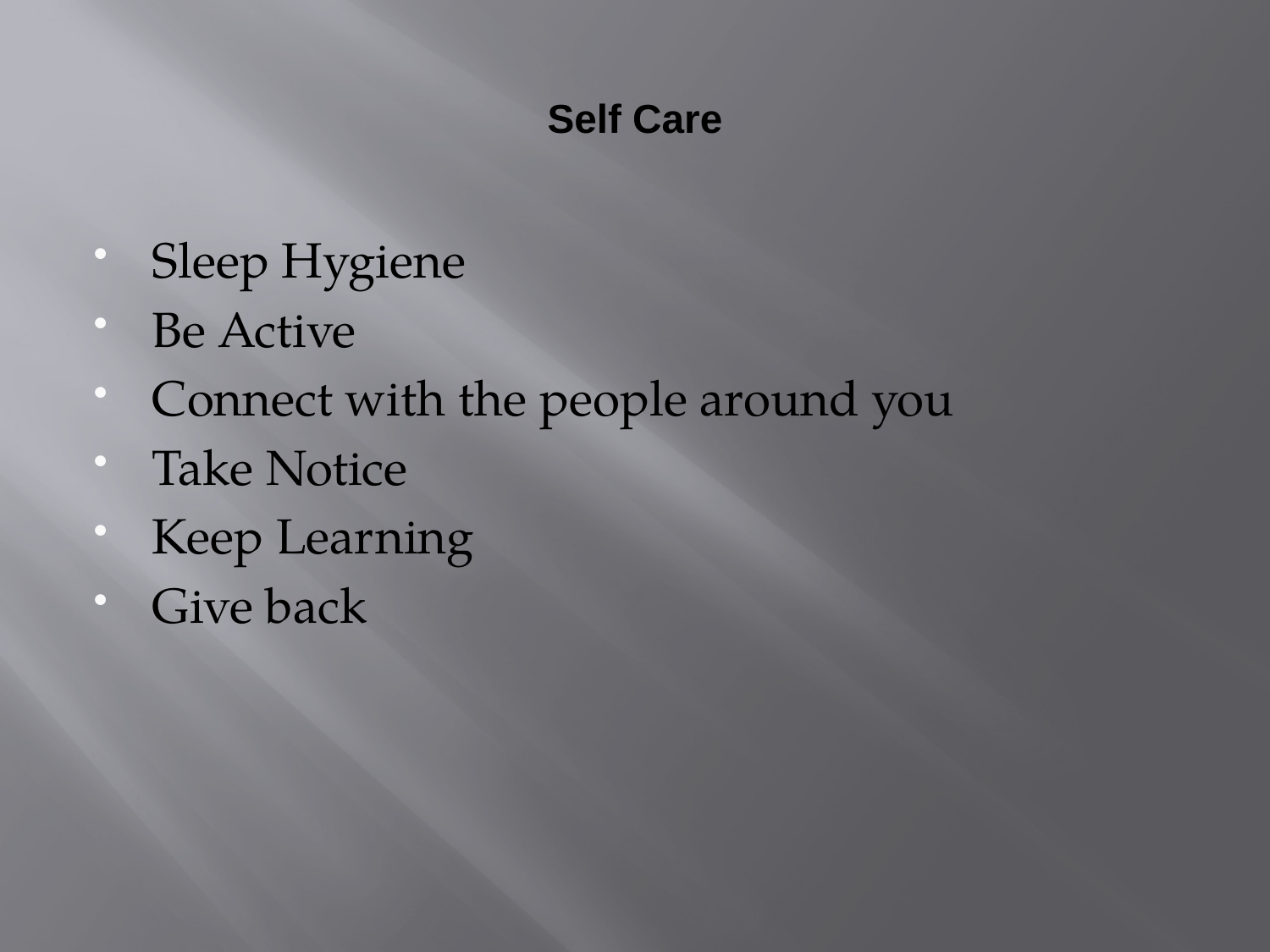

# Self Care
Sleep Hygiene
Be Active
Connect with the people around you
Take Notice
Keep Learning
Give back